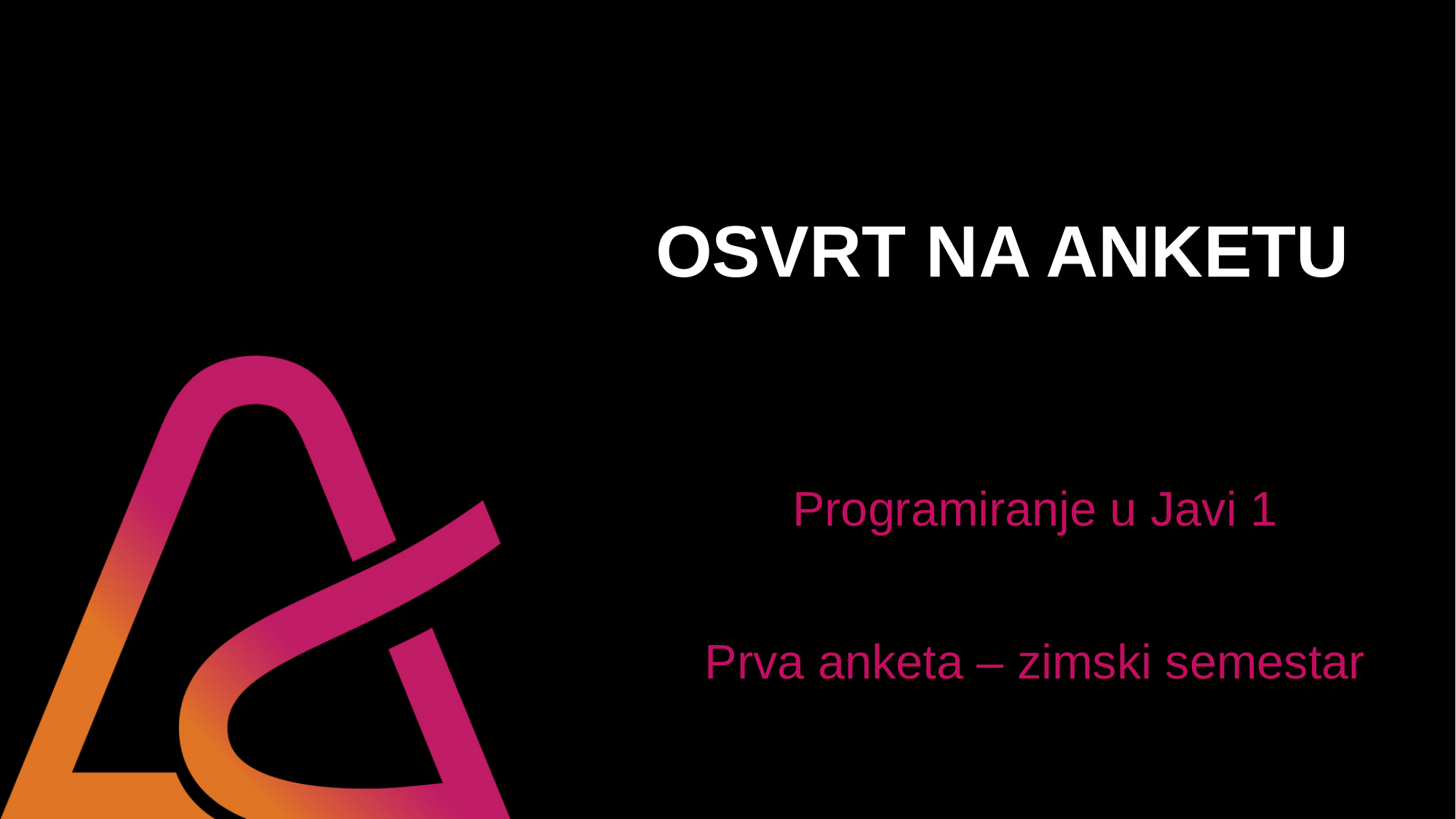

# OSVRT NA ANKETU
Programiranje u Javi 1

Prva anketa – zimski semestar
1